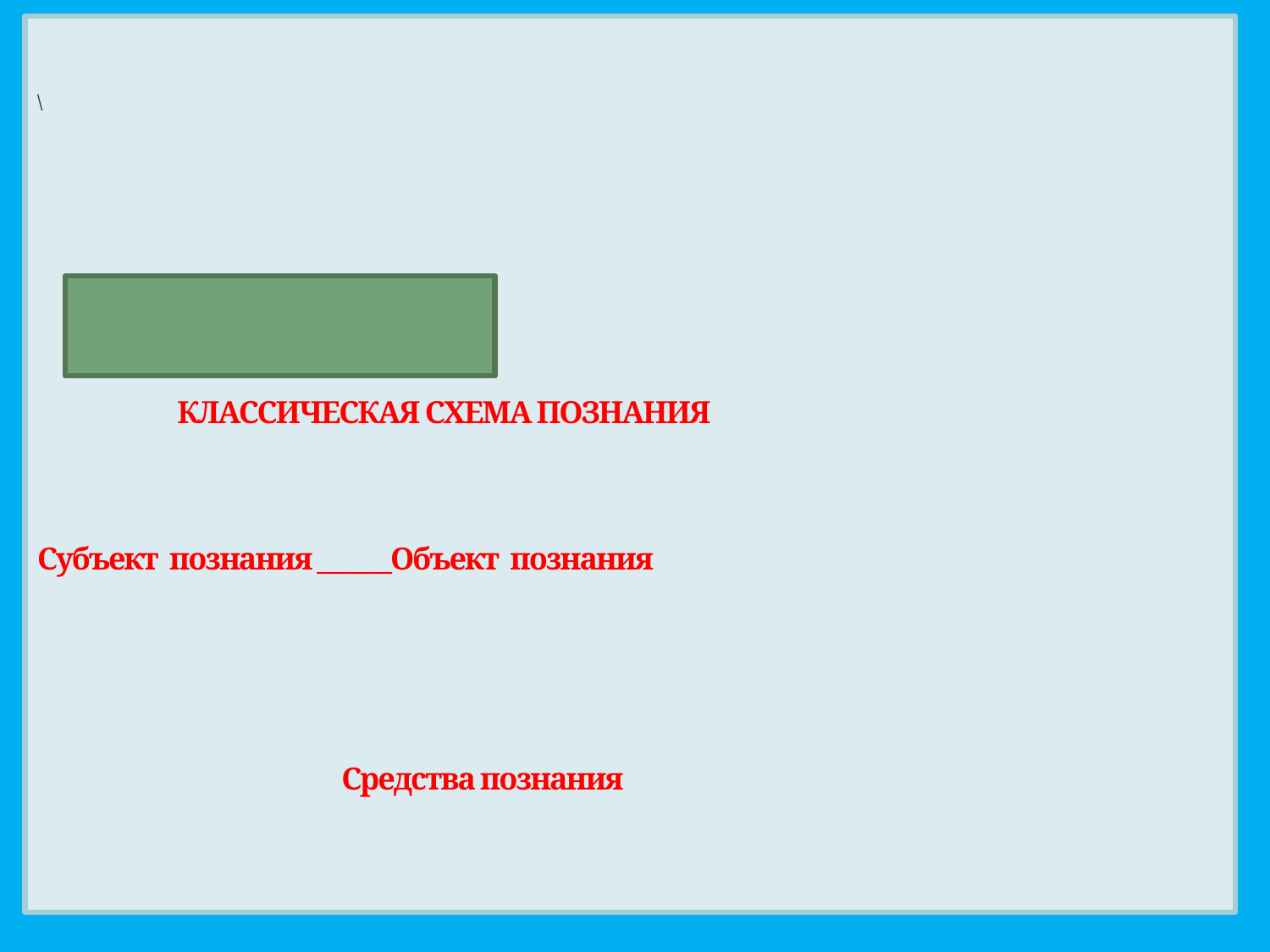

# \     КЛАССИЧЕСКАЯ СХЕМА ПОЗНАНИЯ Субъект  познания ______Объект  познания     Средства познания